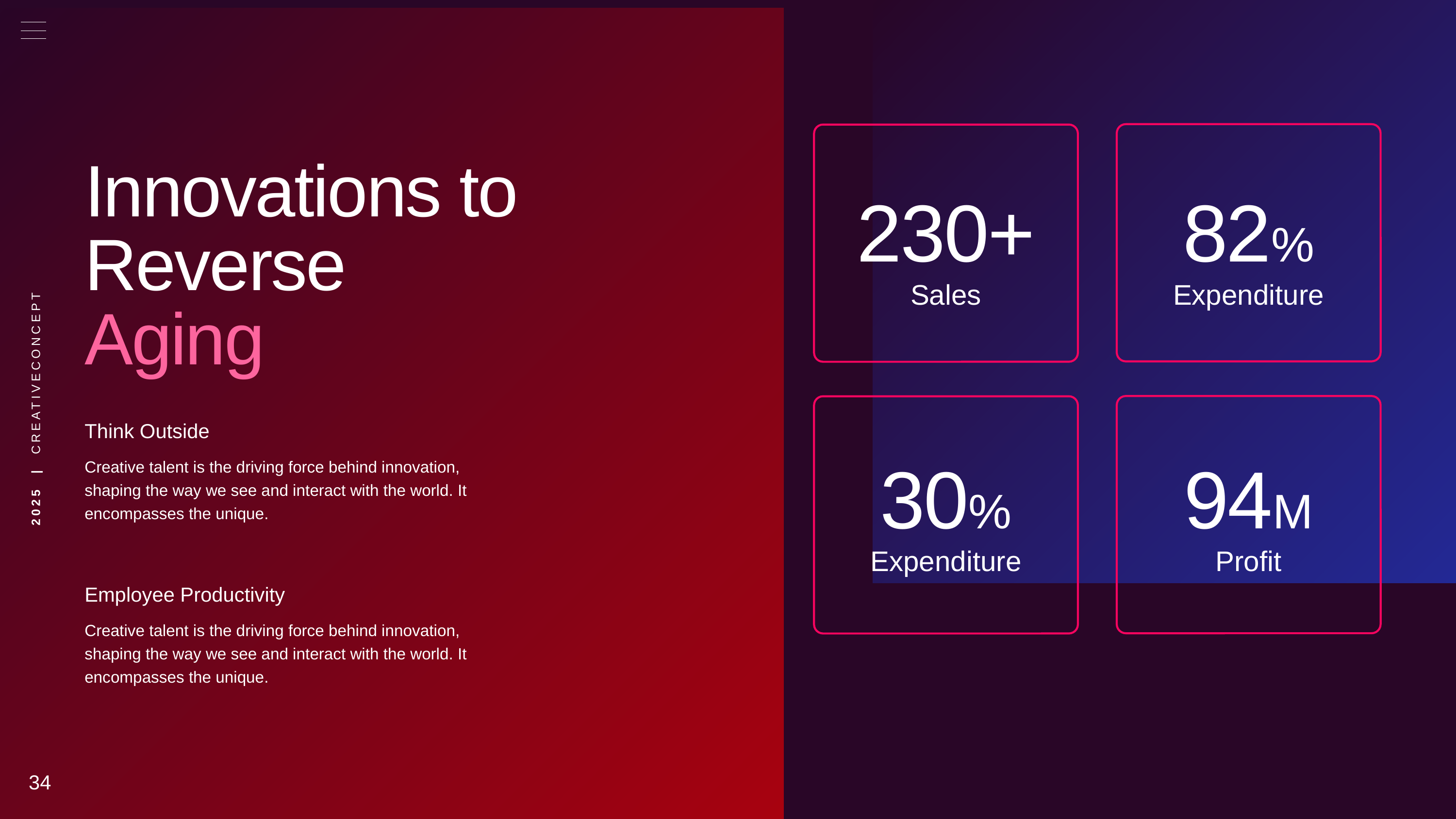

Innovations to Reverse Aging
230+
82%
Sales
Expenditure

Think Outside
30%
94M
Creative talent is the driving force behind innovation, shaping the way we see and interact with the world. It encompasses the unique.
Expenditure
Profit
Employee Productivity
Creative talent is the driving force behind innovation, shaping the way we see and interact with the world. It encompasses the unique.